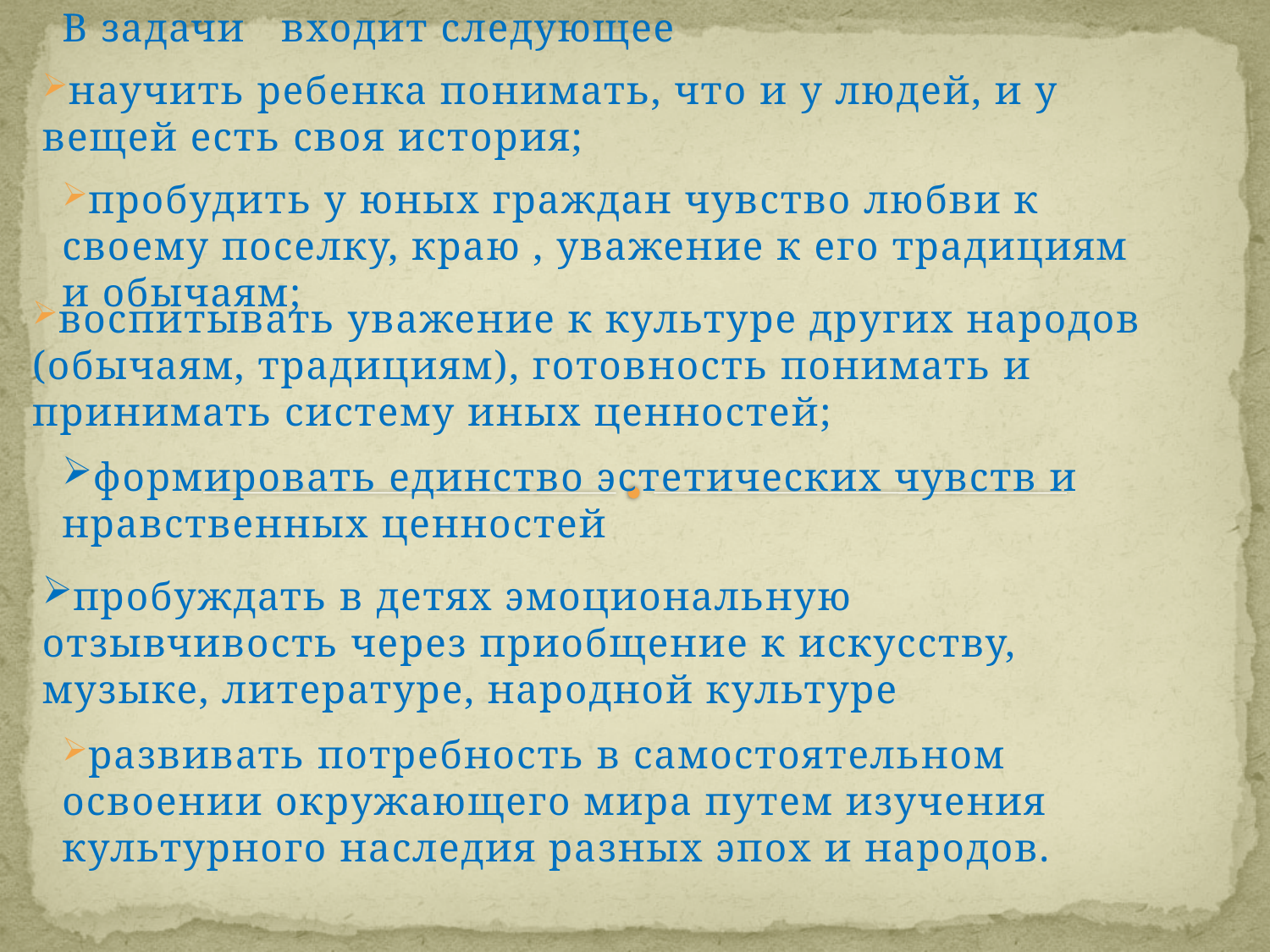

В задачи   входит следующее
научить ребенка понимать, что и у людей, и у вещей есть своя история;
пробудить у юных граждан чувство любви к своему поселку, краю , уважение к его традициям и обычаям;
воспитывать уважение к культуре других народов (обычаям, традициям), готовность понимать и принимать систему иных ценностей;
формировать единство эстетических чувств и нравственных ценностей
пробуждать в детях эмоциональную отзывчивость через приобщение к искусству, музыке, литературе, народной культуре
развивать потребность в самостоятельном освоении окружающего мира путем изучения культурного наследия разных эпох и народов.